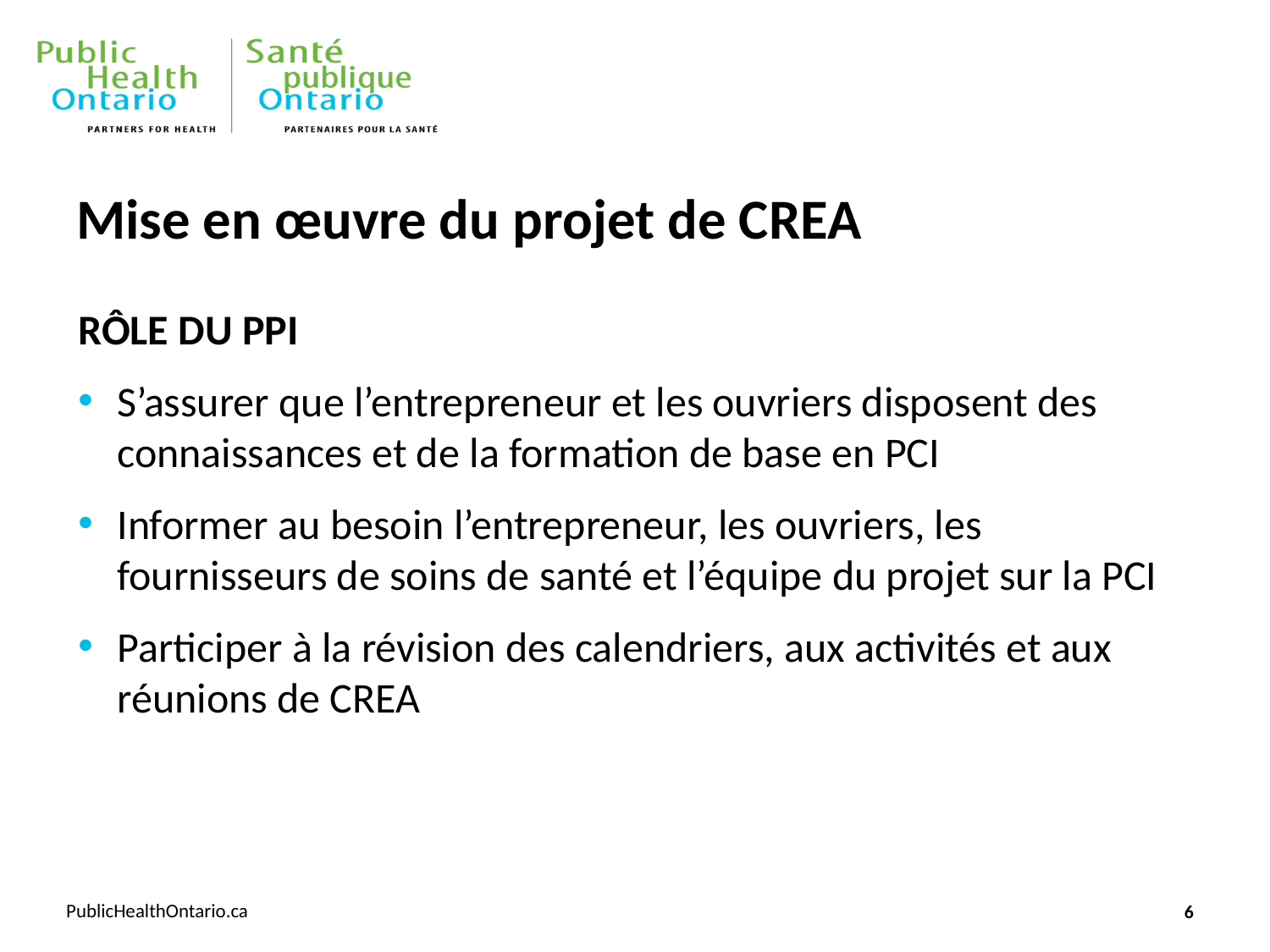

# Mise en œuvre du projet de CREA
RÔLE DU PPI
S’assurer que l’entrepreneur et les ouvriers disposent des connaissances et de la formation de base en PCI
Informer au besoin l’entrepreneur, les ouvriers, les fournisseurs de soins de santé et l’équipe du projet sur la PCI
Participer à la révision des calendriers, aux activités et aux réunions de CREA
6